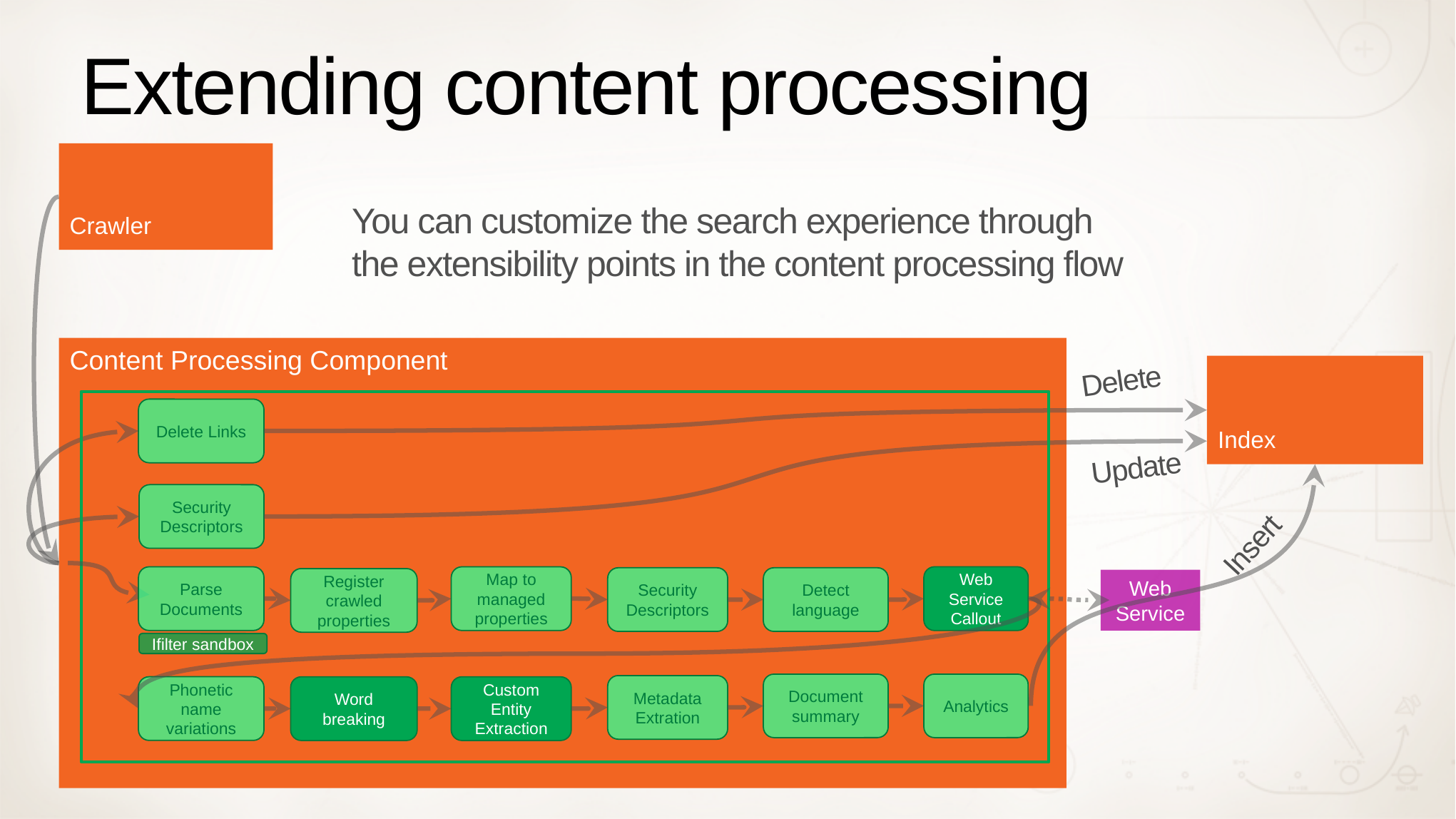

Extending content processing
Crawler
You can customize the search experience through the extensibility points in the content processing flow
Content Processing Component

Delete
Index

Delete Links
Update
Security Descriptors
Insert
Web Service Callout
Map to managed properties
Parse Documents
Security Descriptors
Detect language
Register crawled properties
Web Service
Ifilter sandbox
Document summary
Analytics
Metadata Extration
Phonetic name variations
Word breaking
Custom Entity Extraction